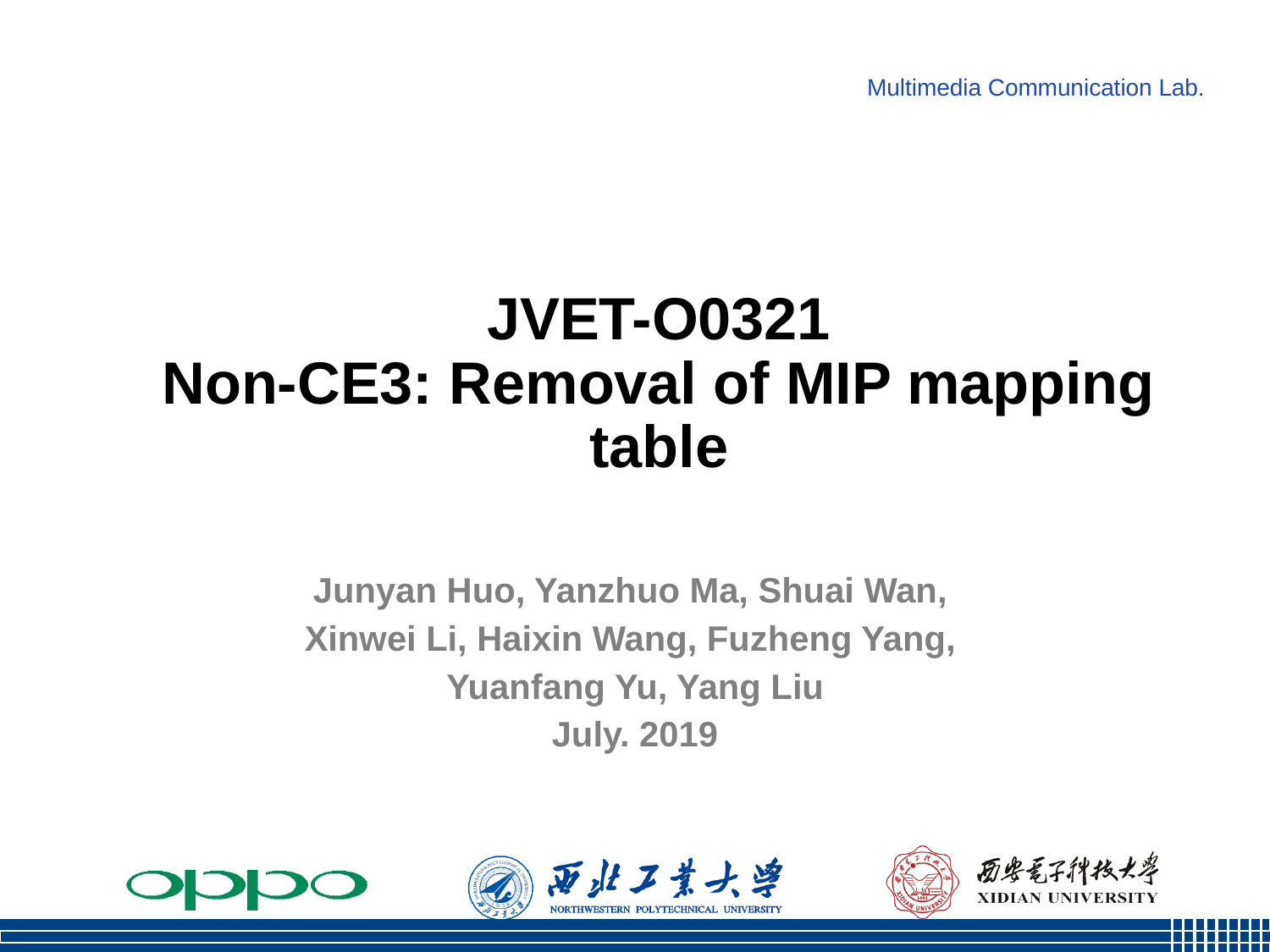

# JVET-O0321 Non-CE3: Removal of MIP mapping table
Junyan Huo, Yanzhuo Ma, Shuai Wan,
Xinwei Li, Haixin Wang, Fuzheng Yang,
Yuanfang Yu, Yang Liu
July. 2019